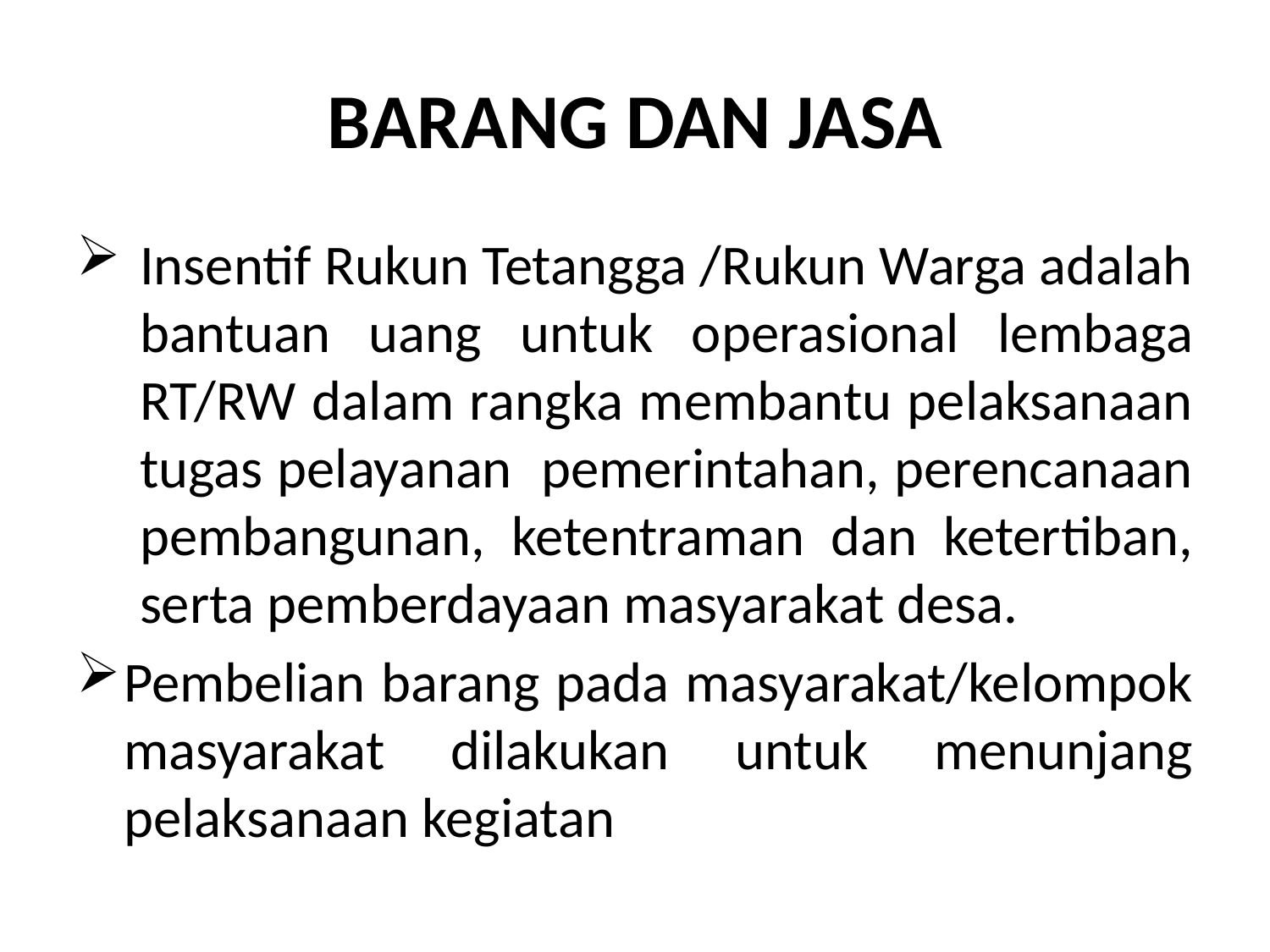

# BARANG DAN JASA
Insentif Rukun Tetangga /Rukun Warga adalah bantuan uang untuk operasional lembaga RT/RW dalam rangka membantu pelaksanaan tugas pelayanan  pemerintahan, perencanaan pembangunan, ketentraman dan ketertiban, serta pemberdayaan masyarakat desa.
Pembelian barang pada masyarakat/kelompok masyarakat dilakukan untuk menunjang pelaksanaan kegiatan